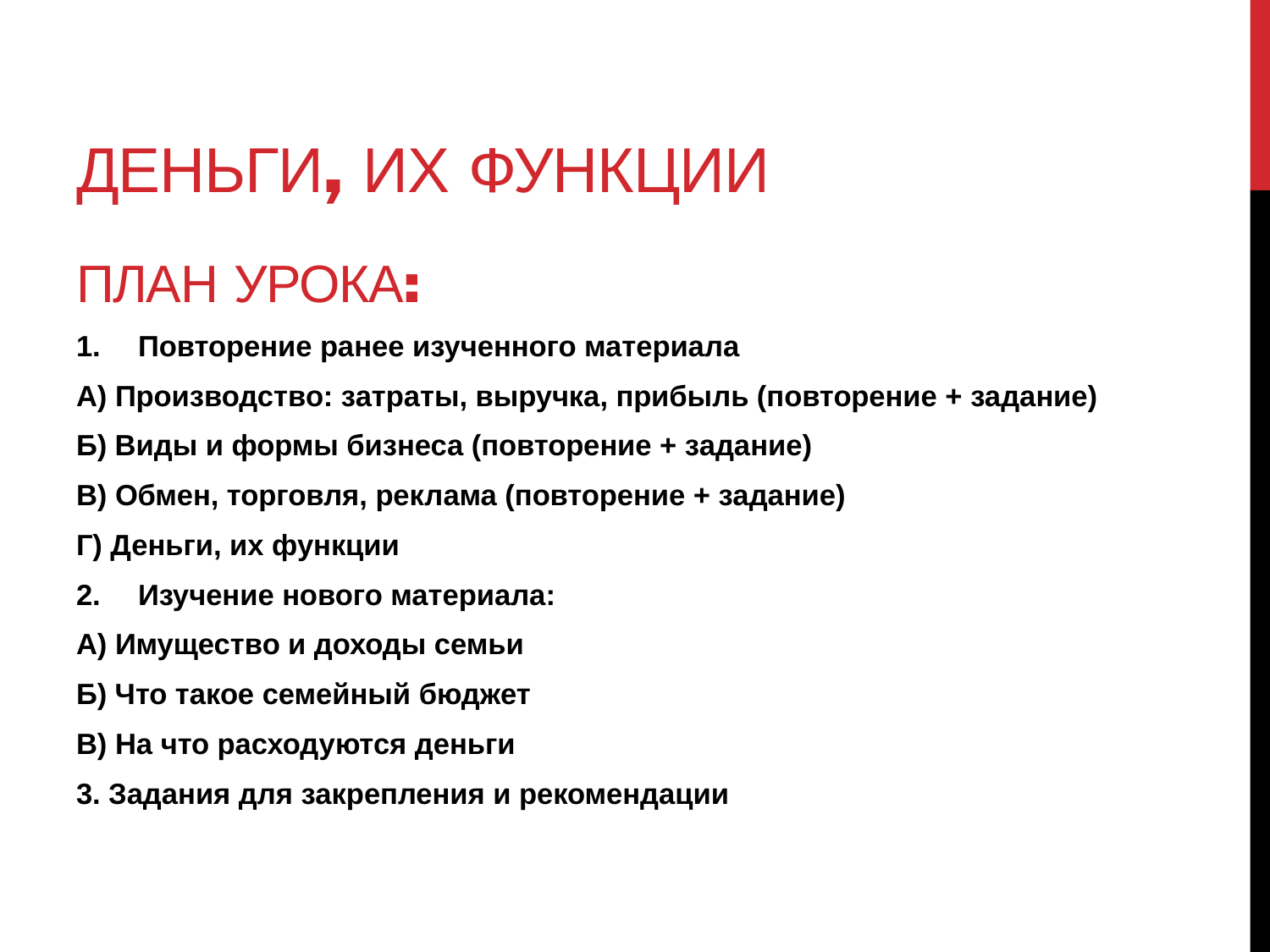

# Деньги, их функции
План урока:
Повторение ранее изученного материала
А) Производство: затраты, выручка, прибыль (повторение + задание)
Б) Виды и формы бизнеса (повторение + задание)
В) Обмен, торговля, реклама (повторение + задание)
Г) Деньги, их функции
Изучение нового материала:
А) Имущество и доходы семьи
Б) Что такое семейный бюджет
В) На что расходуются деньги
3. Задания для закрепления и рекомендации